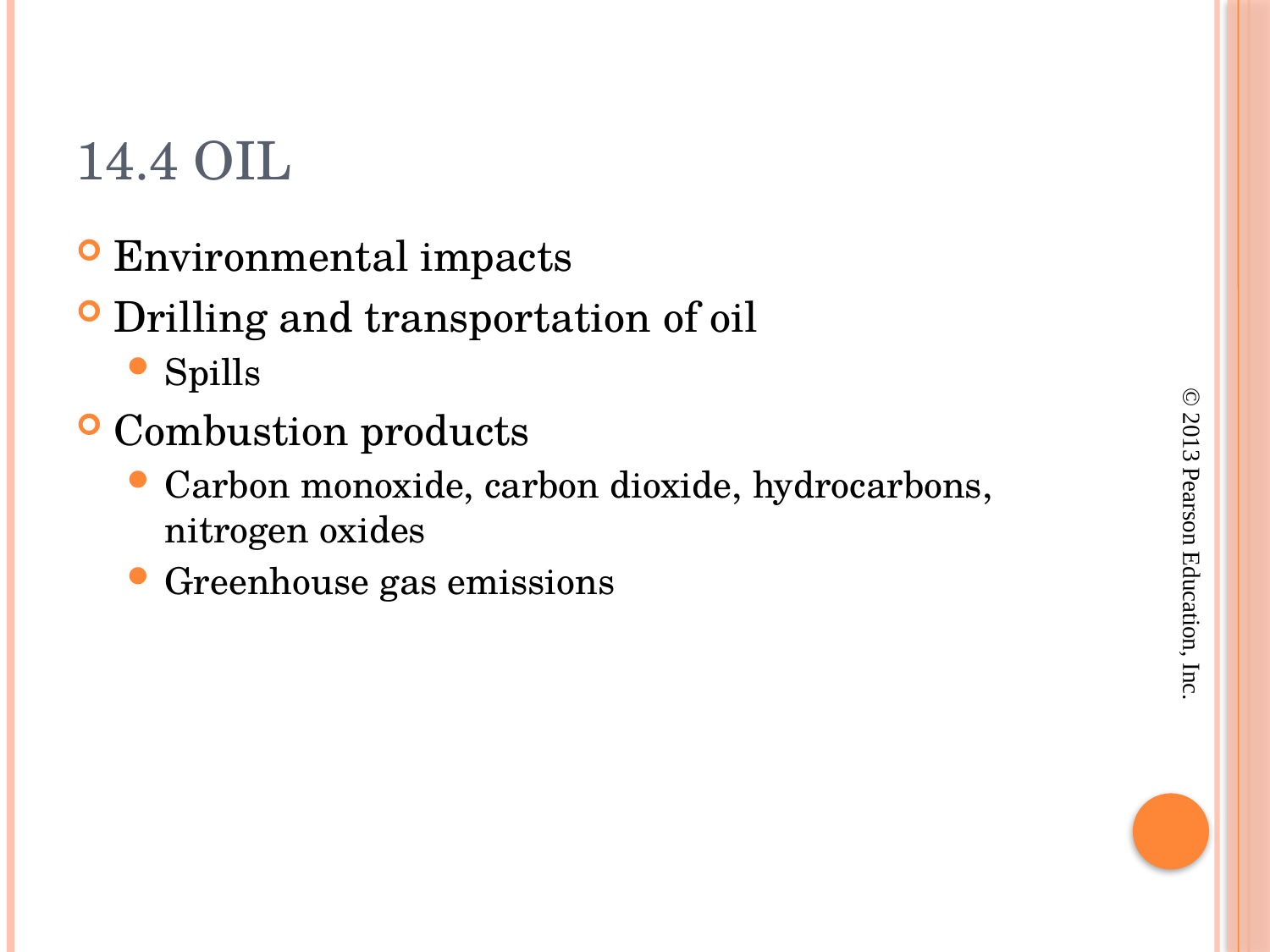

# 14.4 Oil
Environmental impacts
Drilling and transportation of oil
Spills
Combustion products
Carbon monoxide, carbon dioxide, hydrocarbons, nitrogen oxides
Greenhouse gas emissions
© 2013 Pearson Education, Inc.